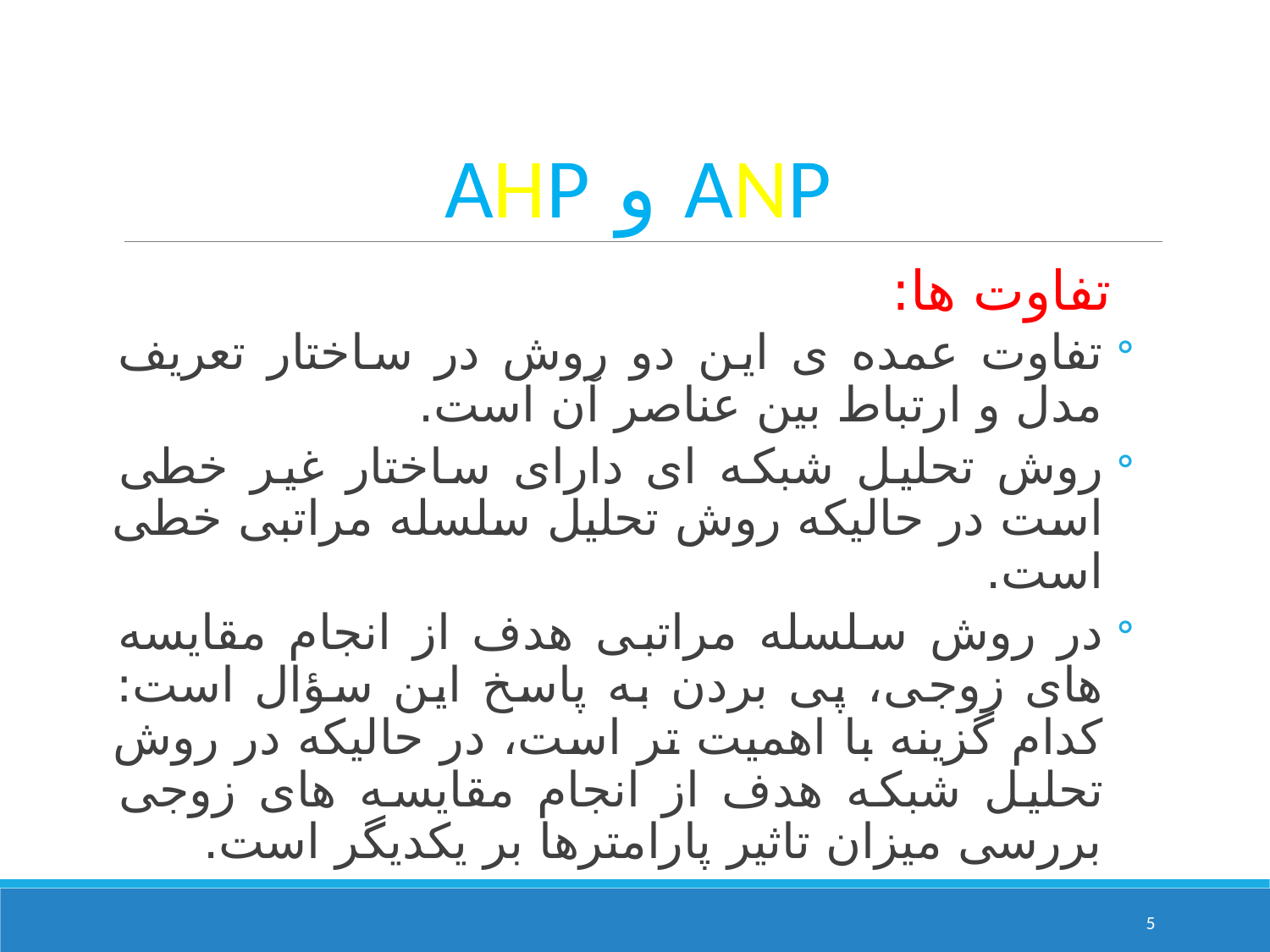

# ANP و AHP
تفاوت ها:
تفاوت عمده ی این دو روش در ساختار تعریف مدل و ارتباط بین عناصر آن است.
روش تحلیل شبکه ای دارای ساختار غیر خطی است در حالیکه روش تحلیل سلسله مراتبی خطی است.
در روش سلسله مراتبی هدف از انجام مقایسه های زوجی، پی بردن به پاسخ این سؤال است: کدام گزینه با اهمیت تر است، در حالیکه در روش تحلیل شبکه هدف از انجام مقایسه های زوجی بررسی میزان تاثیر پارامترها بر یکدیگر است.

5